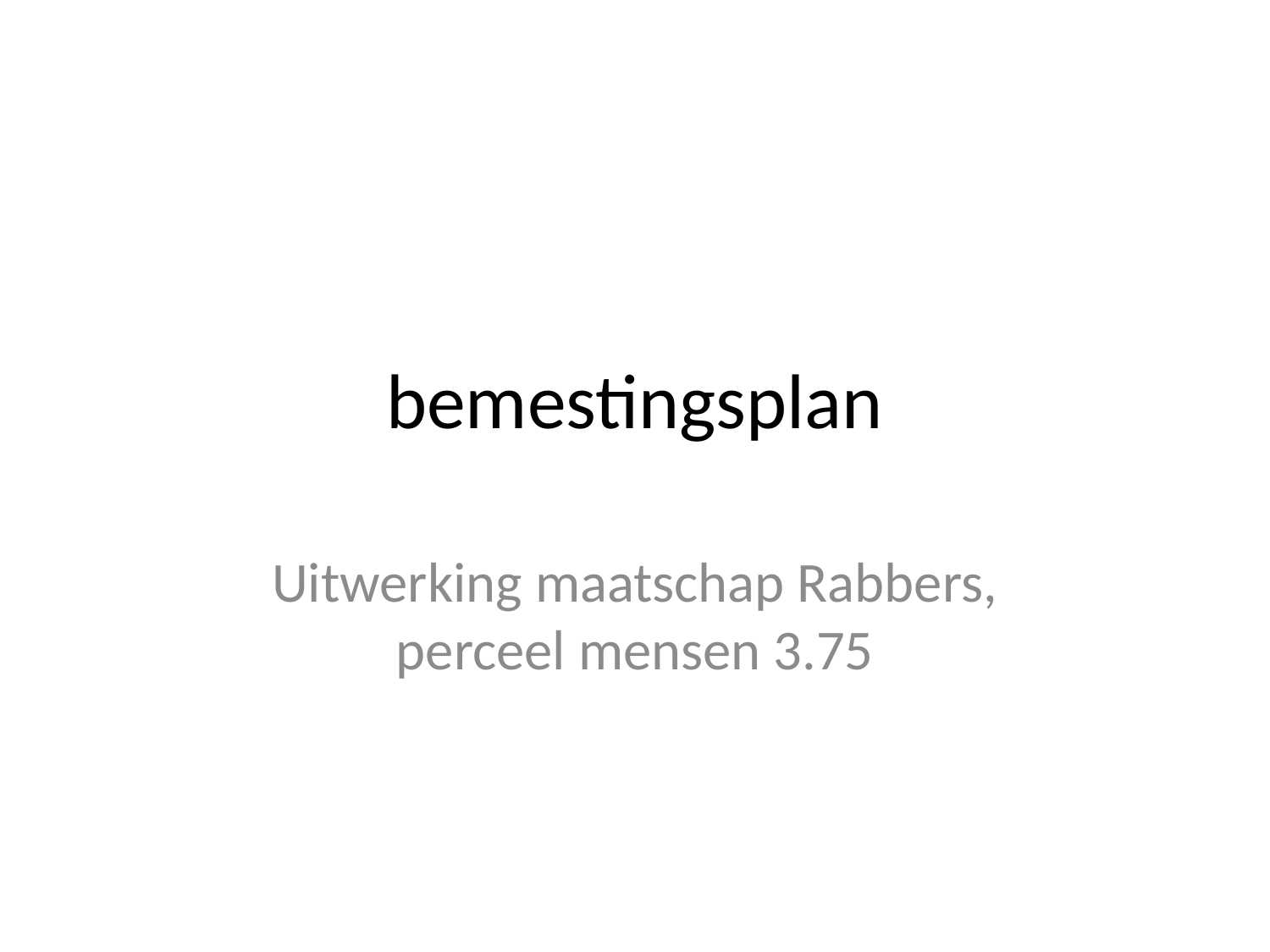

# bemestingsplan
Uitwerking maatschap Rabbers, perceel mensen 3.75